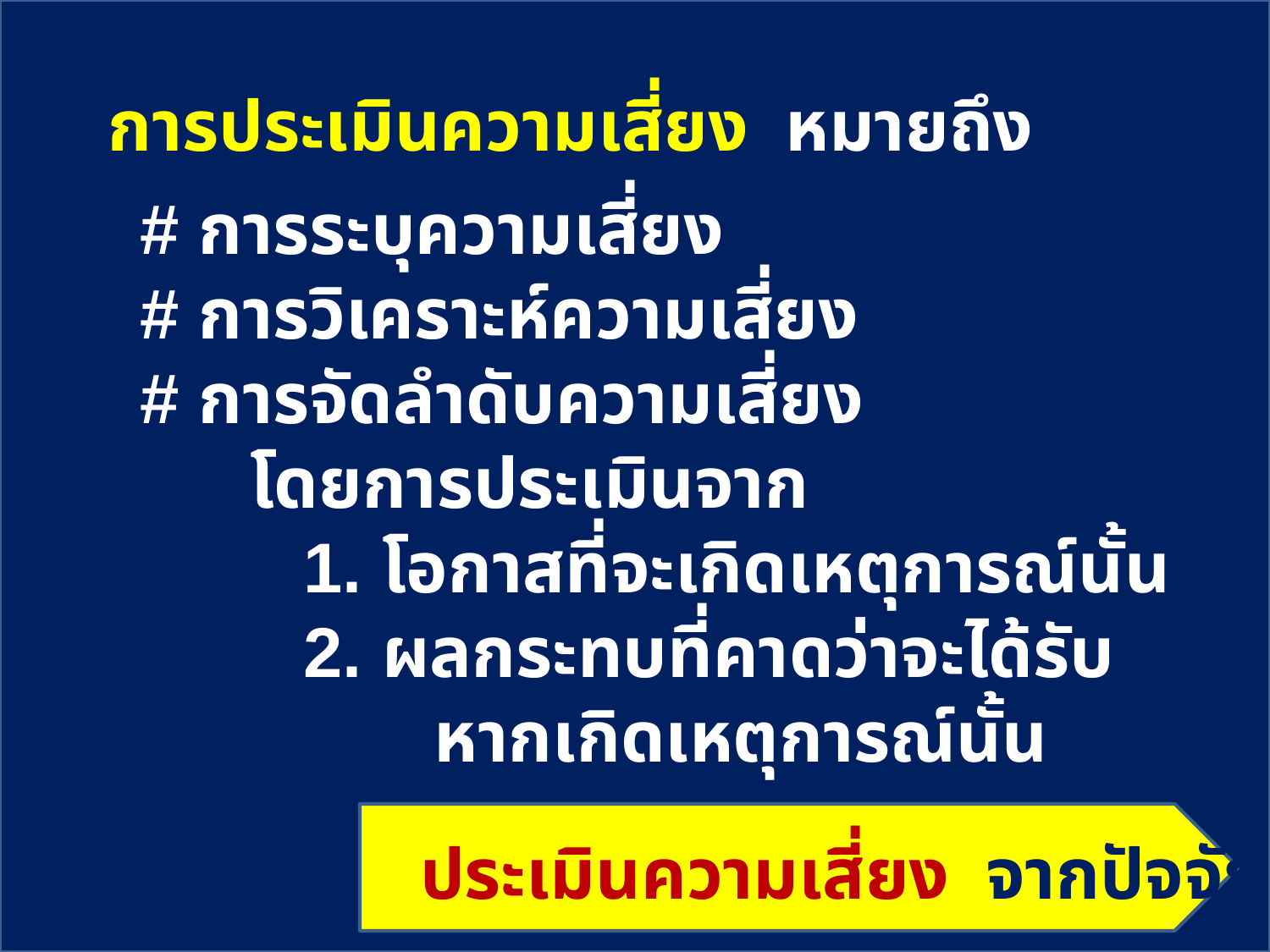

# การประเมินความเสี่ยง  หมายถึง
# การระบุความเสี่ยง # การวิเคราะห์ความเสี่ยง # การจัดลำดับความเสี่ยง โดยการประเมินจาก 1. โอกาสที่จะเกิดเหตุการณ์นั้น 2. ผลกระทบที่คาดว่าจะได้รับ หากเกิดเหตุการณ์นั้น
  ประเมินความเสี่ยง  จากปัจจัยเสี่ยง